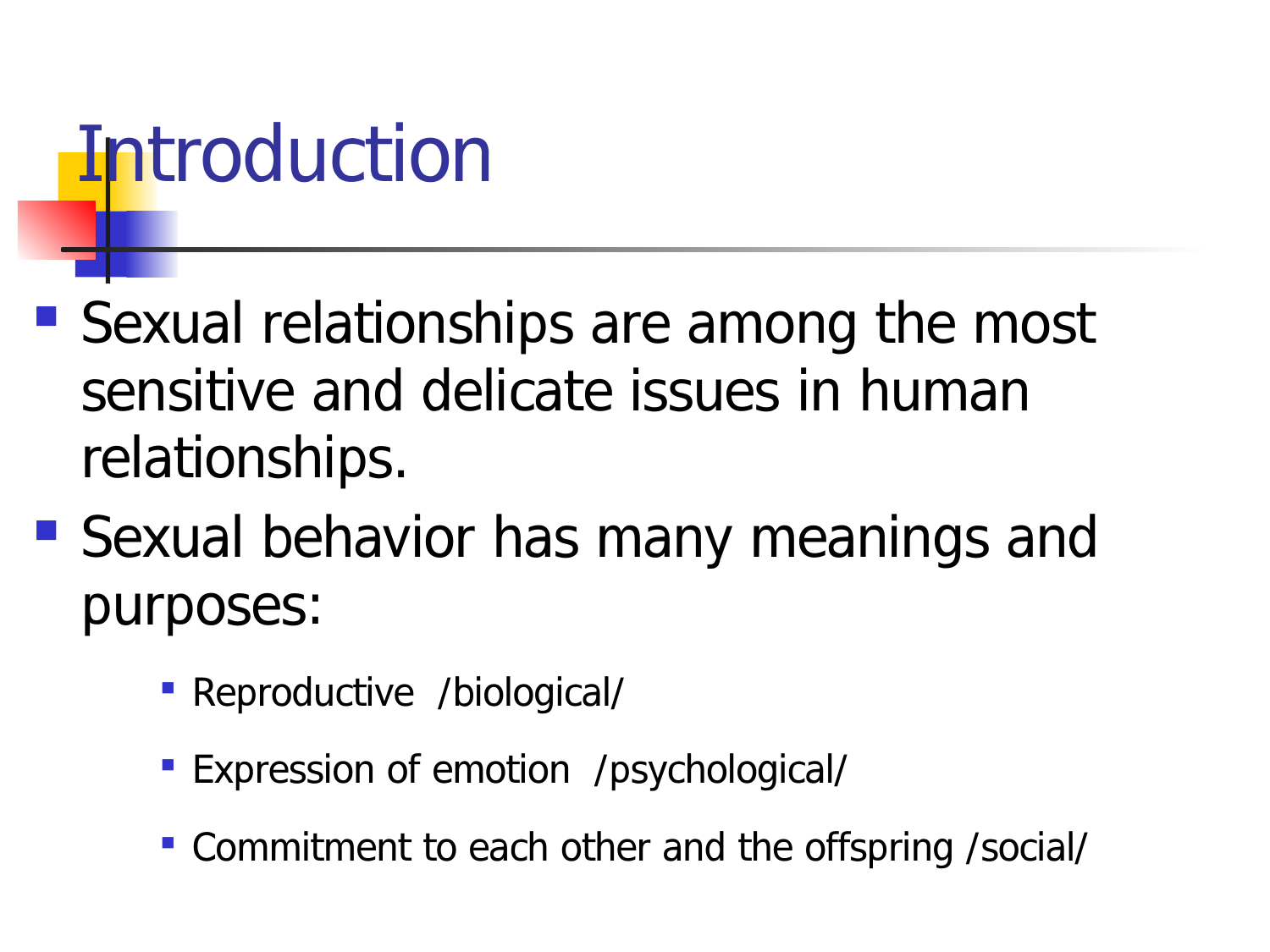

# Introduction
Sexual relationships are among the most sensitive and delicate issues in human relationships.
Sexual behavior has many meanings and purposes:
Reproductive  /biological/
Expression of emotion  /psychological/
Commitment to each other and the offspring /social/